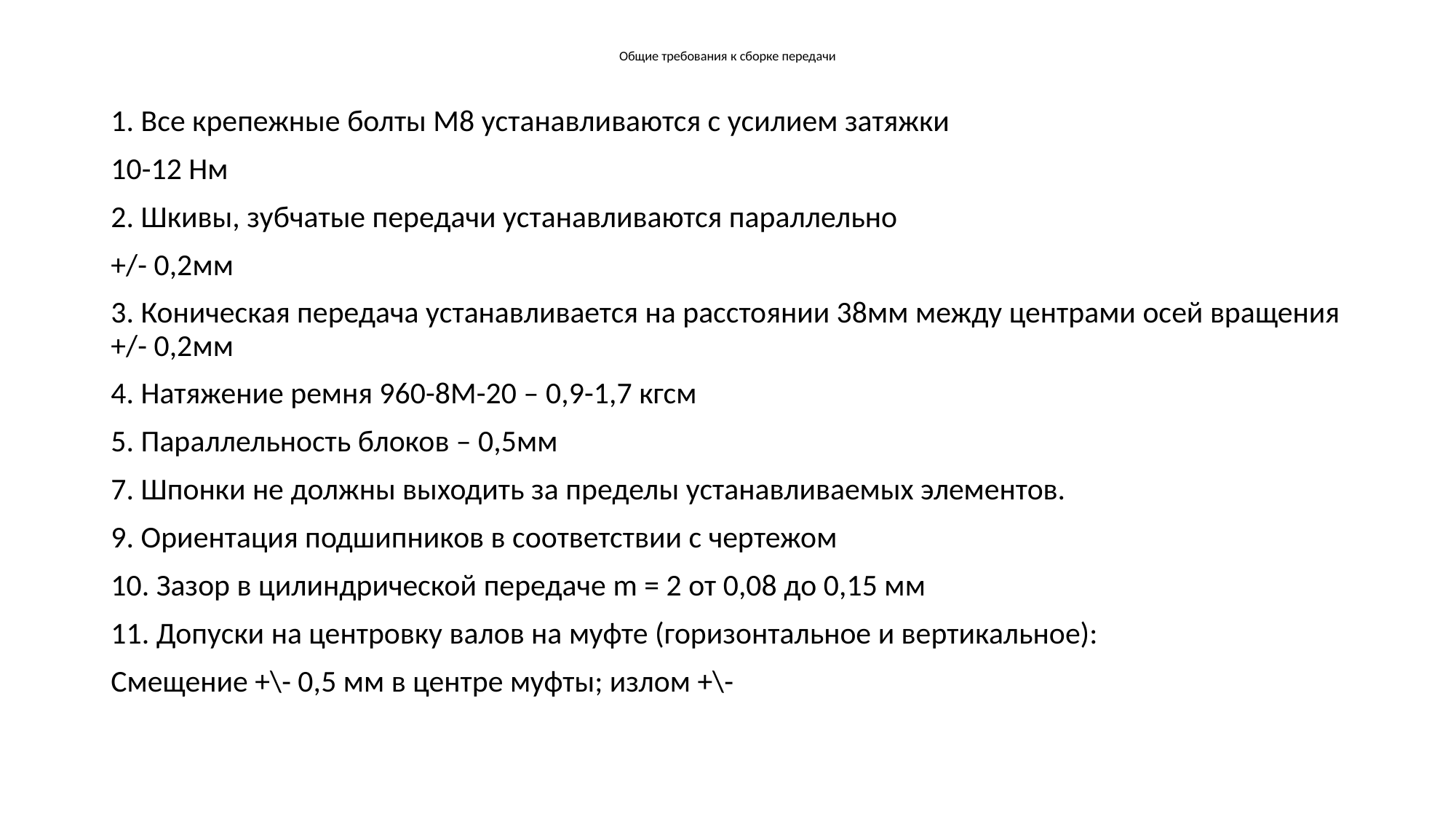

# Общие требования к сборке передачи
1. Все крепежные болты М8 устанавливаются с усилием затяжки
10-12 Нм
2. Шкивы, зубчатые передачи устанавливаются параллельно
+/- 0,2мм
3. Коническая передача устанавливается на расстоянии 38мм между центрами осей вращения +/- 0,2мм
4. Натяжение ремня 960-8М-20 – 0,9-1,7 кгсм
5. Параллельность блоков – 0,5мм
7. Шпонки не должны выходить за пределы устанавливаемых элементов.
9. Ориентация подшипников в соответствии с чертежом
10. Зазор в цилиндрической передаче m = 2 от 0,08 до 0,15 мм
11. Допуски на центровку валов на муфте (горизонтальное и вертикальное):
Смещение +\- 0,5 мм в центре муфты; излом +\-